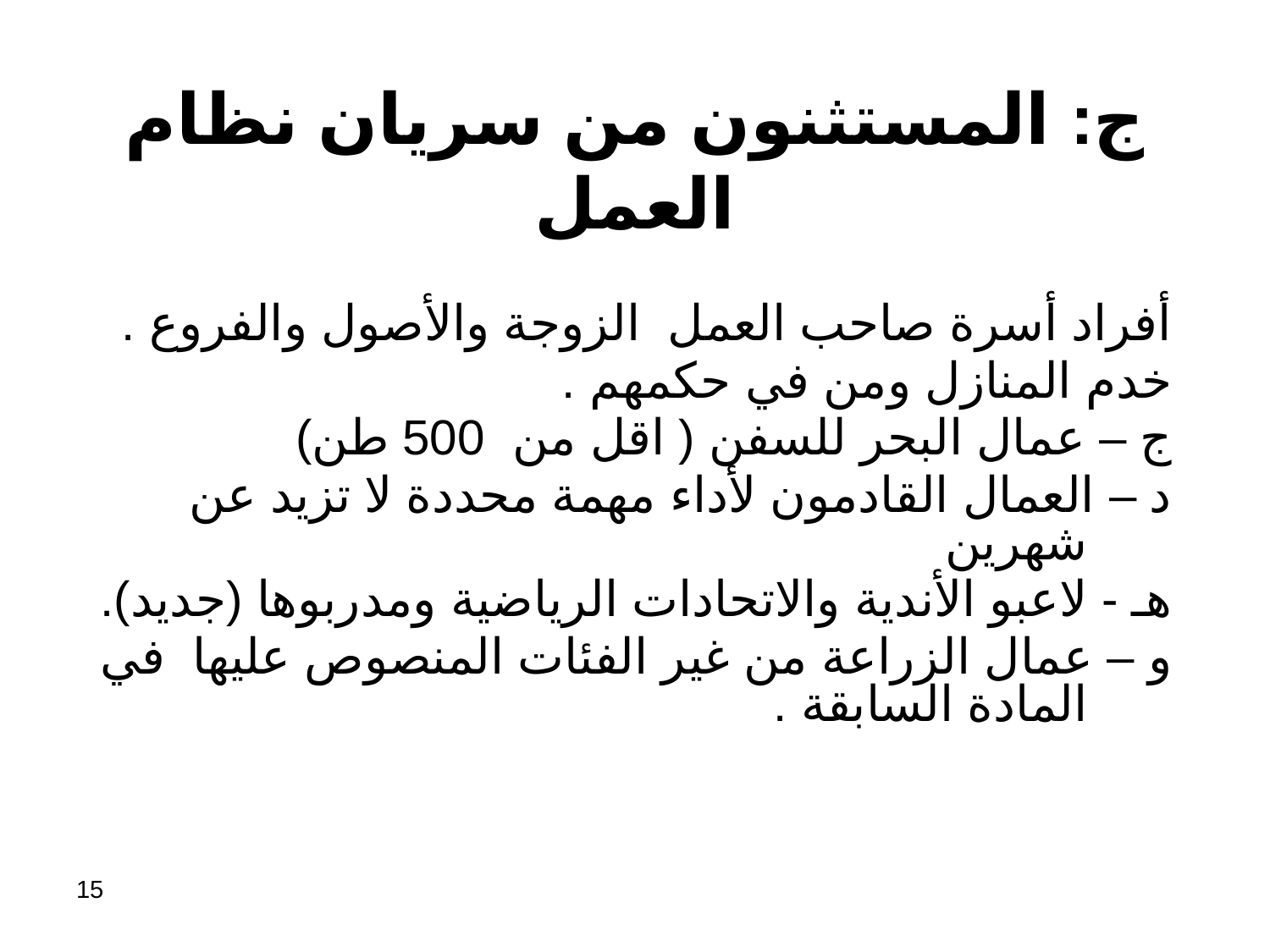

# ج: المستثنون من سريان نظام العمل
أفراد أسرة صاحب العمل  الزوجة والأصول والفروع .
خدم المنازل ومن في حكمهم .
ج – عمال البحر للسفن ( اقل من  500 طن)
د – العمال القادمون لأداء مهمة محددة لا تزيد عن شهرين
هـ - لاعبو الأندية والاتحادات الرياضية ومدربوها (جديد).
و – عمال الزراعة من غير الفئات المنصوص عليها  في المادة السابقة .

15